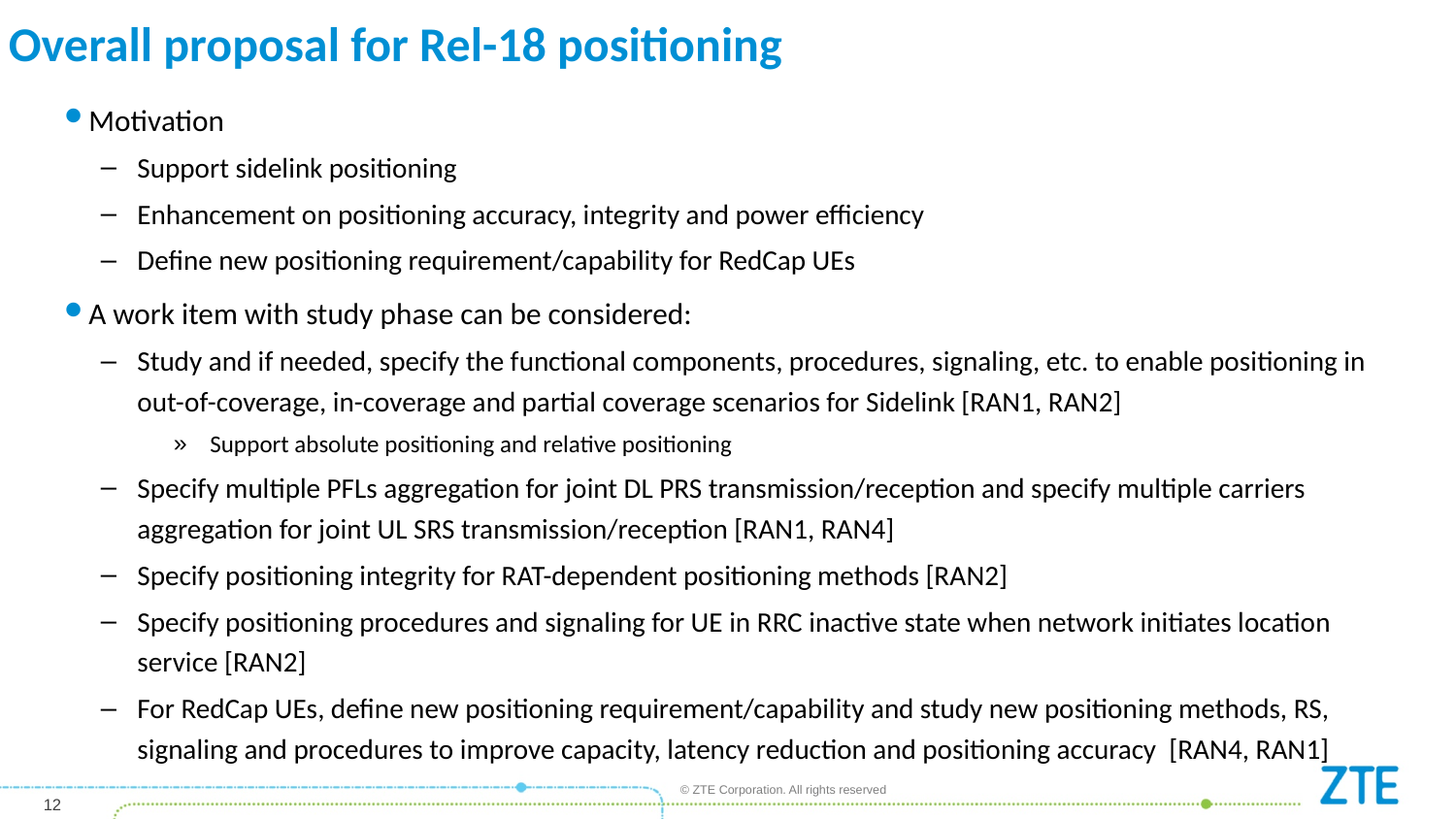

# Overall proposal for Rel-18 positioning
Motivation
Support sidelink positioning
Enhancement on positioning accuracy, integrity and power efficiency
Define new positioning requirement/capability for RedCap UEs
A work item with study phase can be considered:
Study and if needed, specify the functional components, procedures, signaling, etc. to enable positioning in out-of-coverage, in-coverage and partial coverage scenarios for Sidelink [RAN1, RAN2]
Support absolute positioning and relative positioning
Specify multiple PFLs aggregation for joint DL PRS transmission/reception and specify multiple carriers aggregation for joint UL SRS transmission/reception [RAN1, RAN4]
Specify positioning integrity for RAT-dependent positioning methods [RAN2]
Specify positioning procedures and signaling for UE in RRC inactive state when network initiates location service [RAN2]
For RedCap UEs, define new positioning requirement/capability and study new positioning methods, RS, signaling and procedures to improve capacity, latency reduction and positioning accuracy  [RAN4, RAN1]